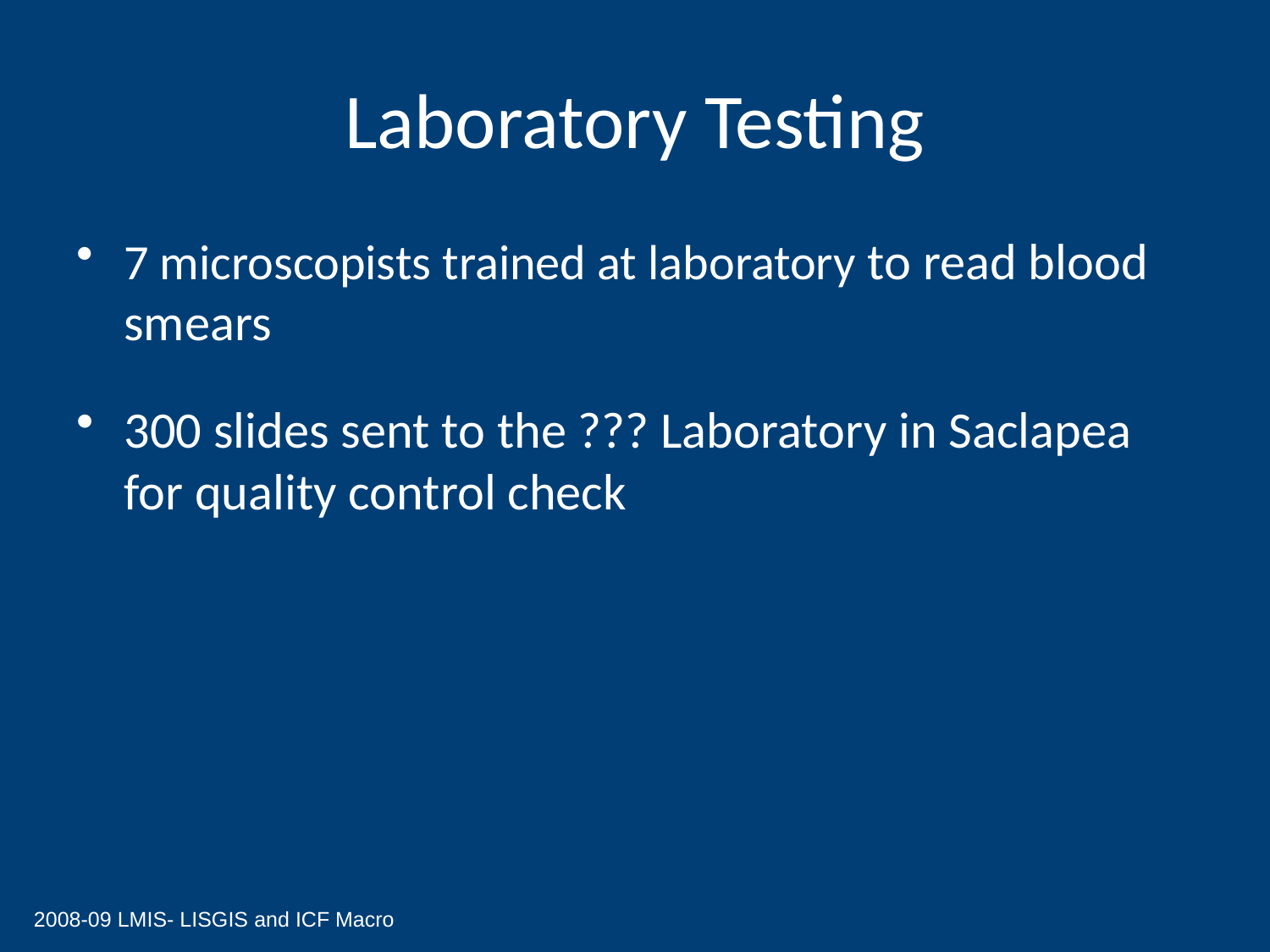

# Laboratory Testing
7 microscopists trained at laboratory to read blood smears
300 slides sent to the ??? Laboratory in Saclapea for quality control check
2008-09 LMIS- LISGIS and ICF Macro